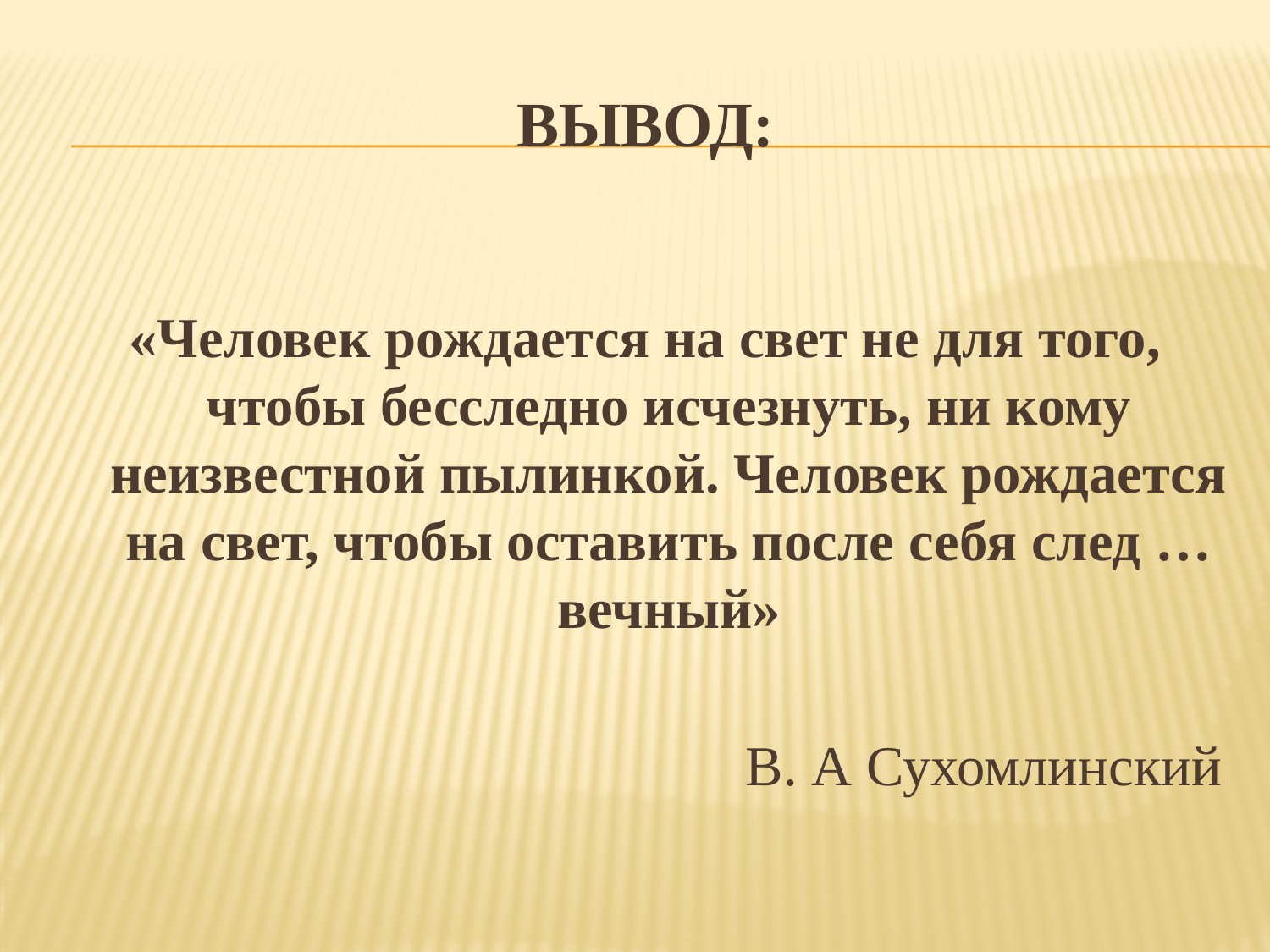

# Вывод:

«Человек рождается на свет не для того, чтобы бесследно исчезнуть, ни кому неизвестной пылинкой. Человек рождается на свет, чтобы оставить после себя след … вечный»

В. А Сухомлинский